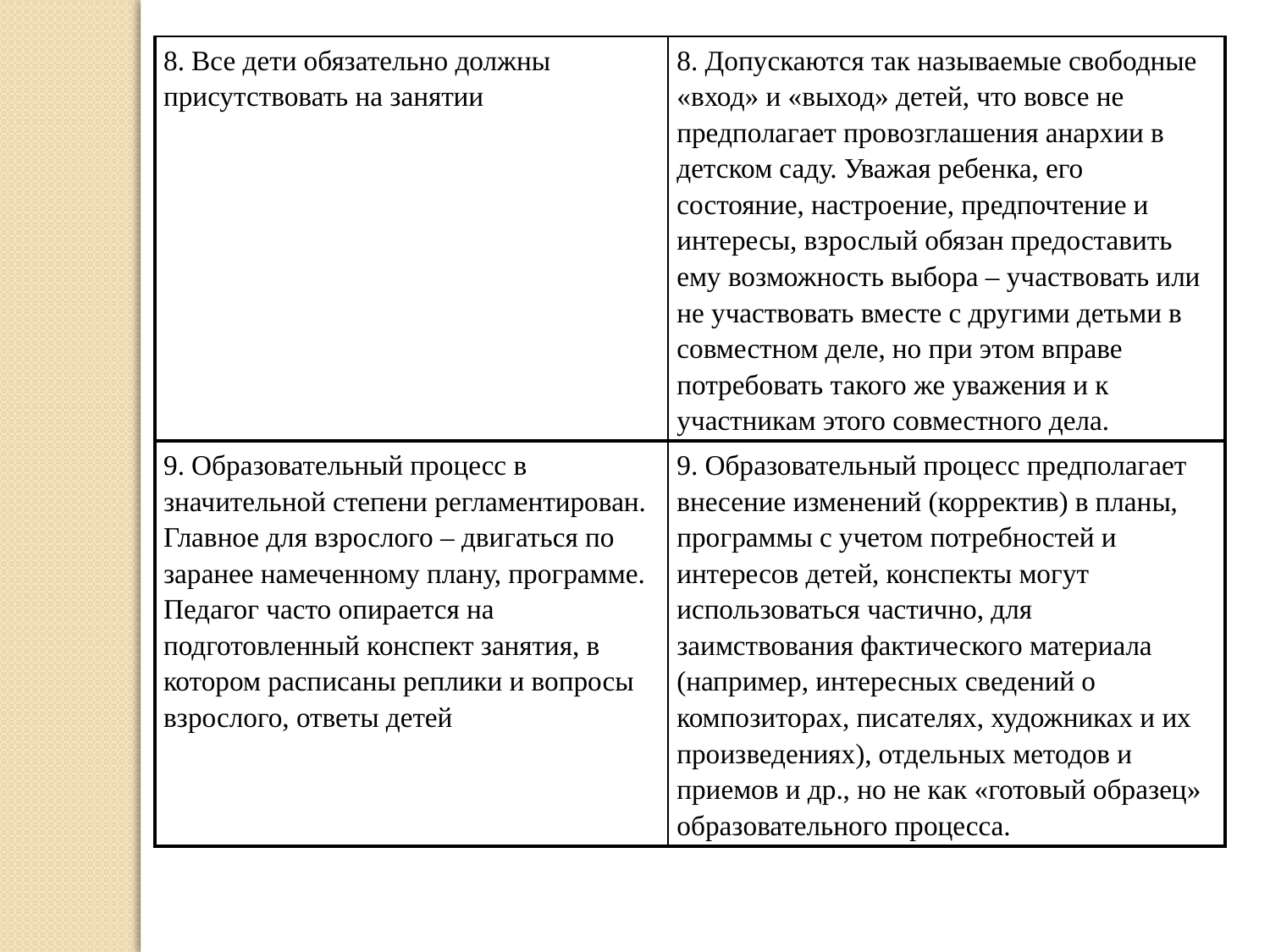

| 8. Все дети обязательно должны присутствовать на занятии | 8. Допускаются так называемые свободные «вход» и «выход» детей, что вовсе не предполагает провозглашения анархии в детском саду. Уважая ребенка, его состояние, настроение, предпочтение и интересы, взрослый обязан предоставить ему возможность выбора – участвовать или не участвовать вместе с другими детьми в совместном деле, но при этом вправе потребовать такого же уважения и к участникам этого совместного дела. |
| --- | --- |
| 9. Образовательный процесс в значительной степени регламентирован. Главное для взрослого – двигаться по заранее намеченному плану, программе. Педагог часто опирается на подготовленный конспект занятия, в котором расписаны реплики и вопросы взрослого, ответы детей | 9. Образовательный процесс предполагает внесение изменений (корректив) в планы, программы с учетом потребностей и интересов детей, конспекты могут использоваться частично, для заимствования фактического материала (например, интересных сведений о композиторах, писателях, художниках и их произведениях), отдельных методов и приемов и др., но не как «готовый образец» образовательного процесса. |